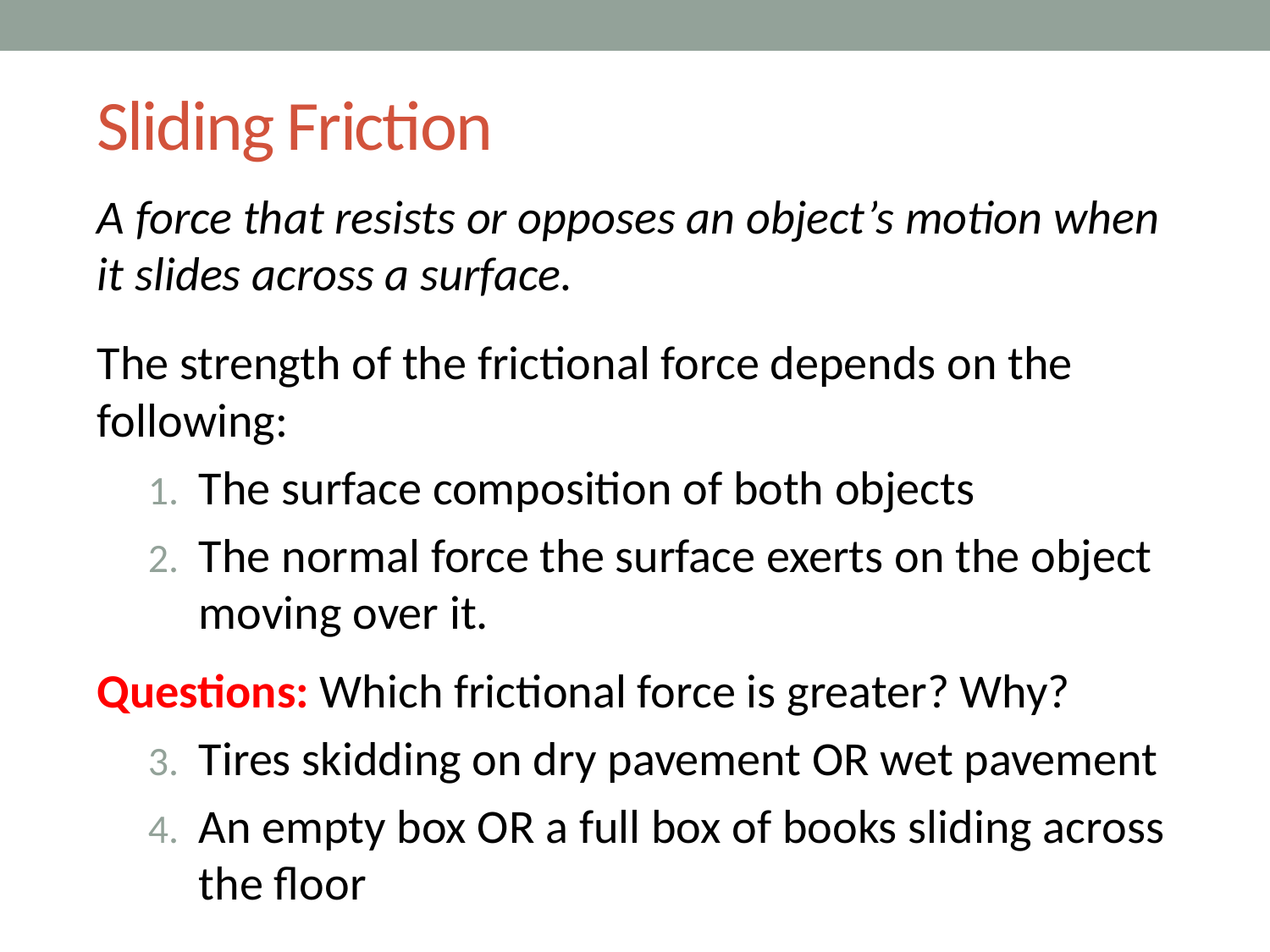

# Sliding Friction
A force that resists or opposes an object’s motion when it slides across a surface.
The strength of the frictional force depends on the following:
The surface composition of both objects
The normal force the surface exerts on the object moving over it.
Questions: Which frictional force is greater? Why?
Tires skidding on dry pavement OR wet pavement
An empty box OR a full box of books sliding across the floor